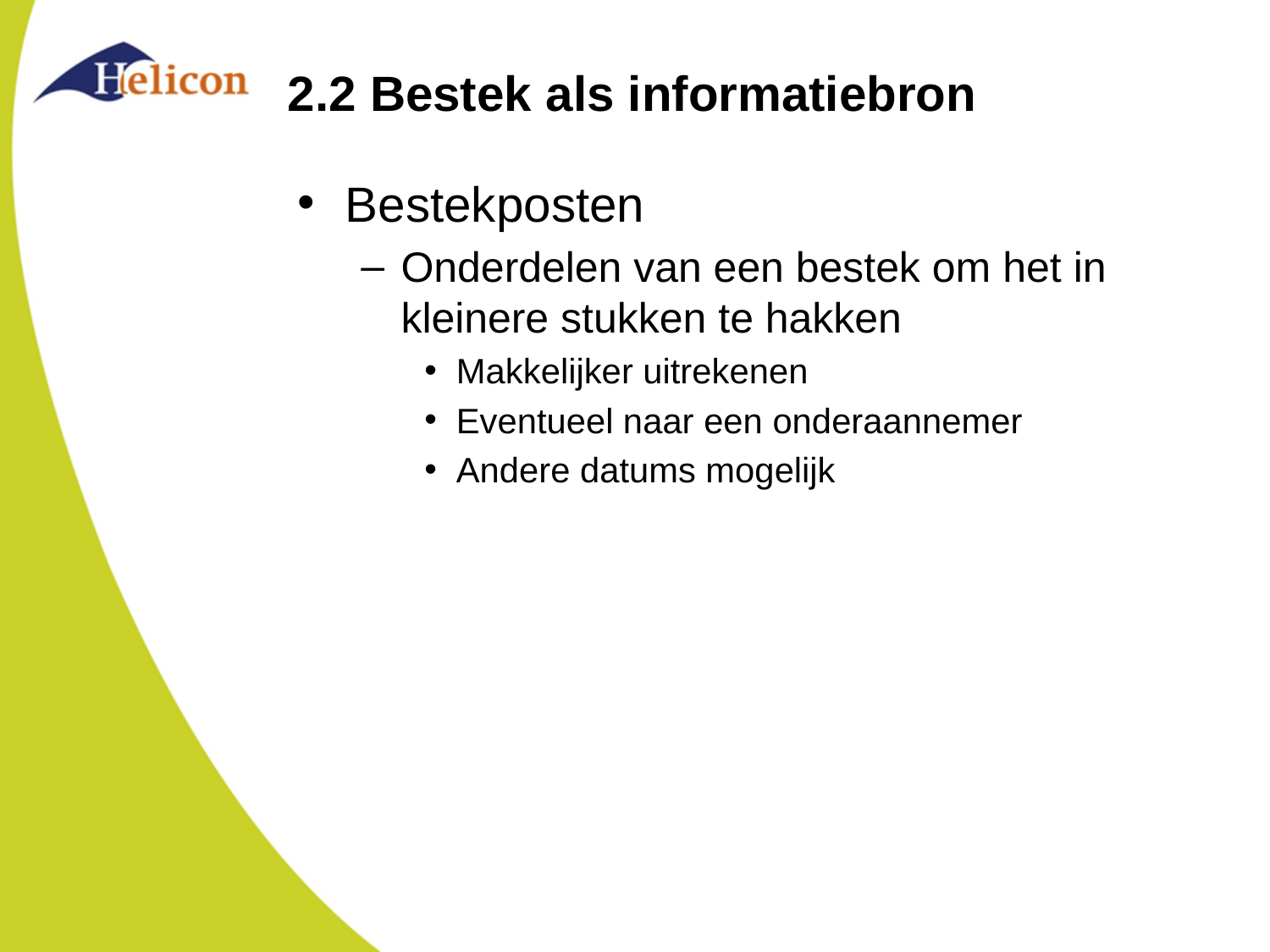

# 2.2 Bestek als informatiebron
Bestekposten
Onderdelen van een bestek om het in kleinere stukken te hakken
Makkelijker uitrekenen
Eventueel naar een onderaannemer
Andere datums mogelijk